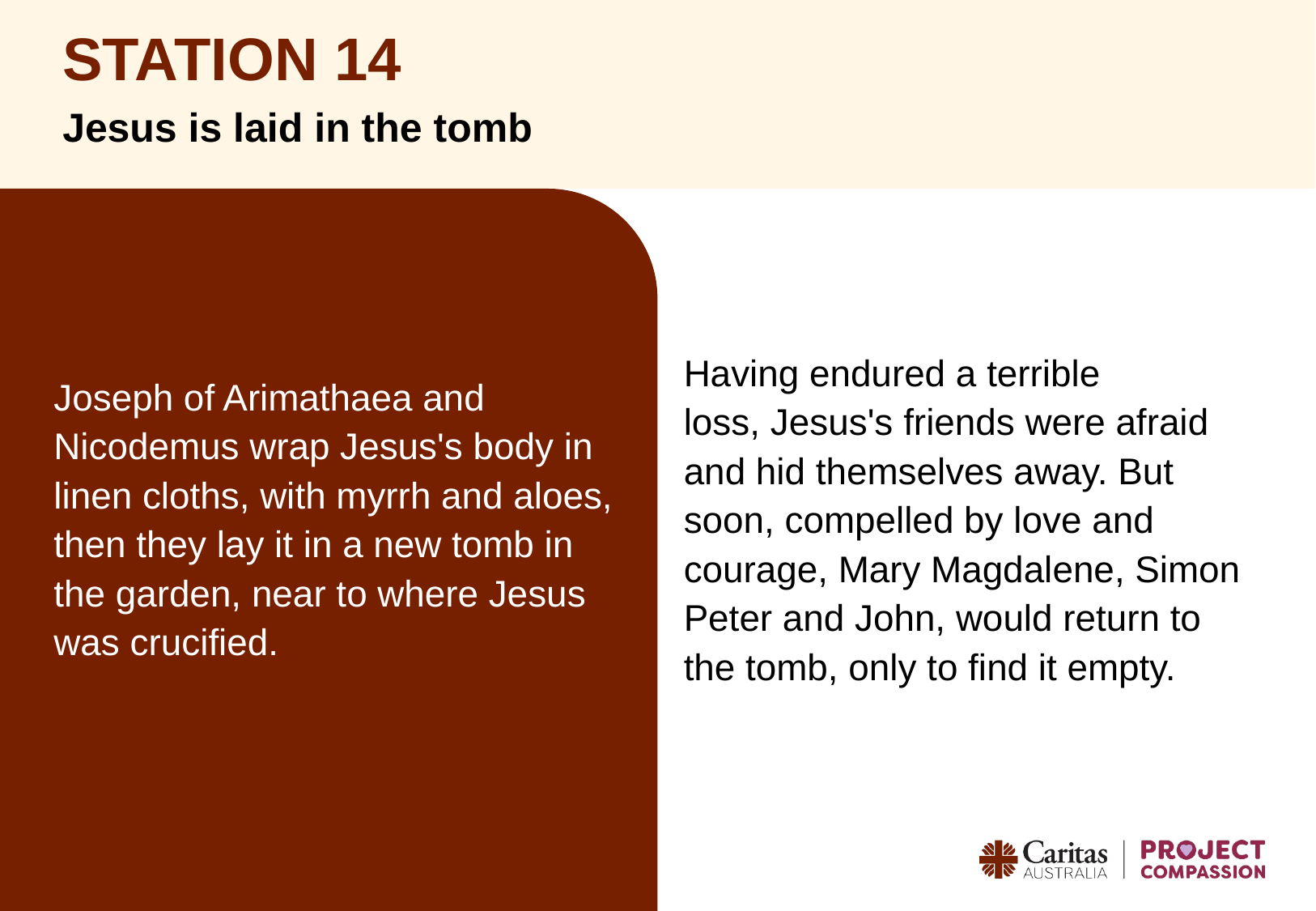

# STATION 14
Jesus is laid in the tomb
Joseph of Arimathaea and Nicodemus wrap Jesus's body in linen cloths, with myrrh and aloes, then they lay it in a new tomb in the garden, near to where Jesus was crucified.
Having endured a terrible loss, Jesus's friends were afraid and hid themselves away. But soon, compelled by love and courage, Mary Magdalene, Simon Peter and John, would return to the tomb, only to find it empty.